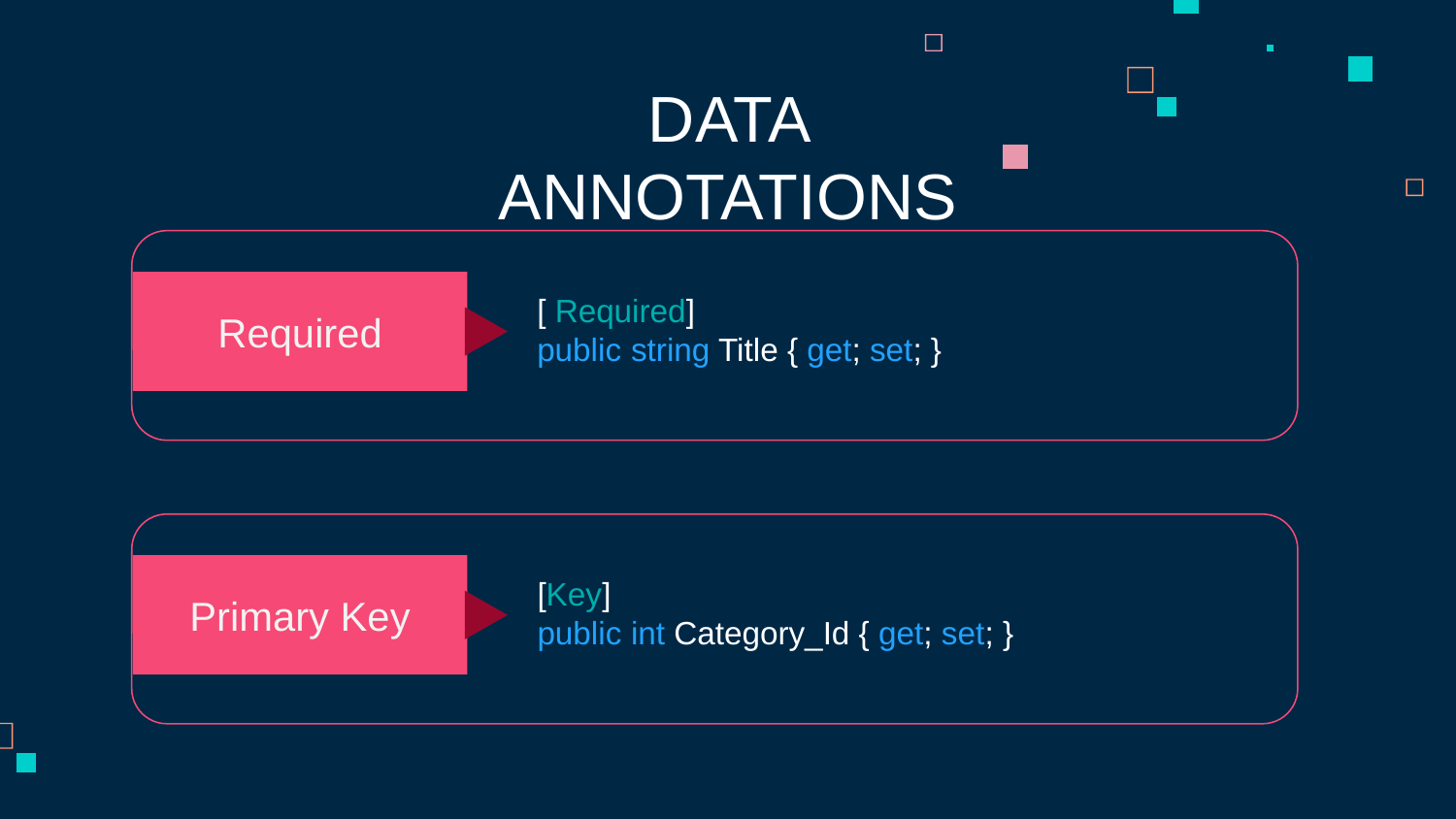

DATA ANNOTATIONS

[ Required]
public string Title { get; set; }
Required

[Key]
public int Category_Id { get; set; }
Primary Key